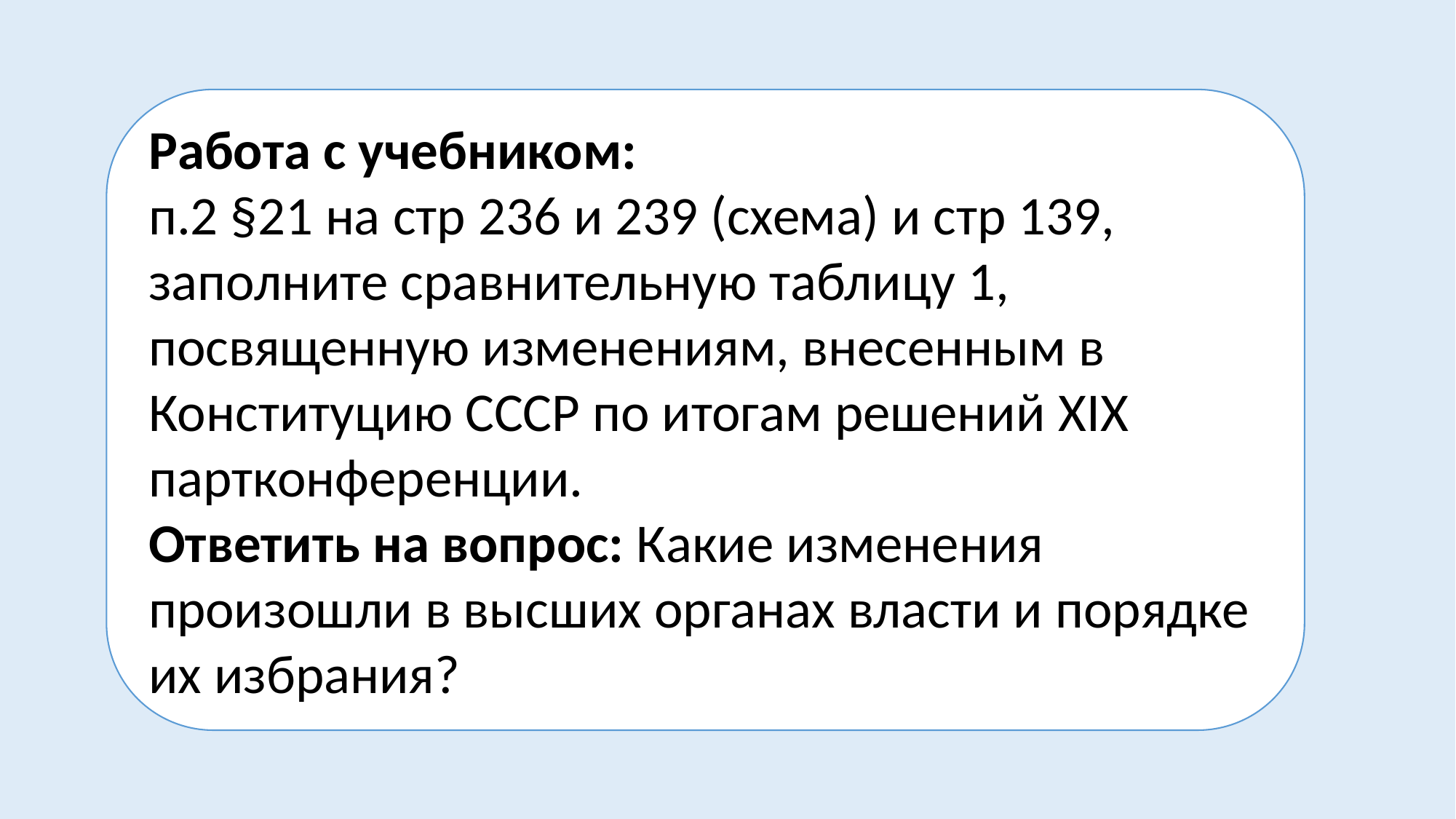

Работа с учебником:
п.2 §21 на стр 236 и 239 (схема) и стр 139, заполните сравнительную таблицу 1, посвященную изменениям, внесенным в Конституцию СССР по итогам решений XIX партконференции.
Ответить на вопрос: Какие изменения произошли в высших органах власти и порядке их избрания?